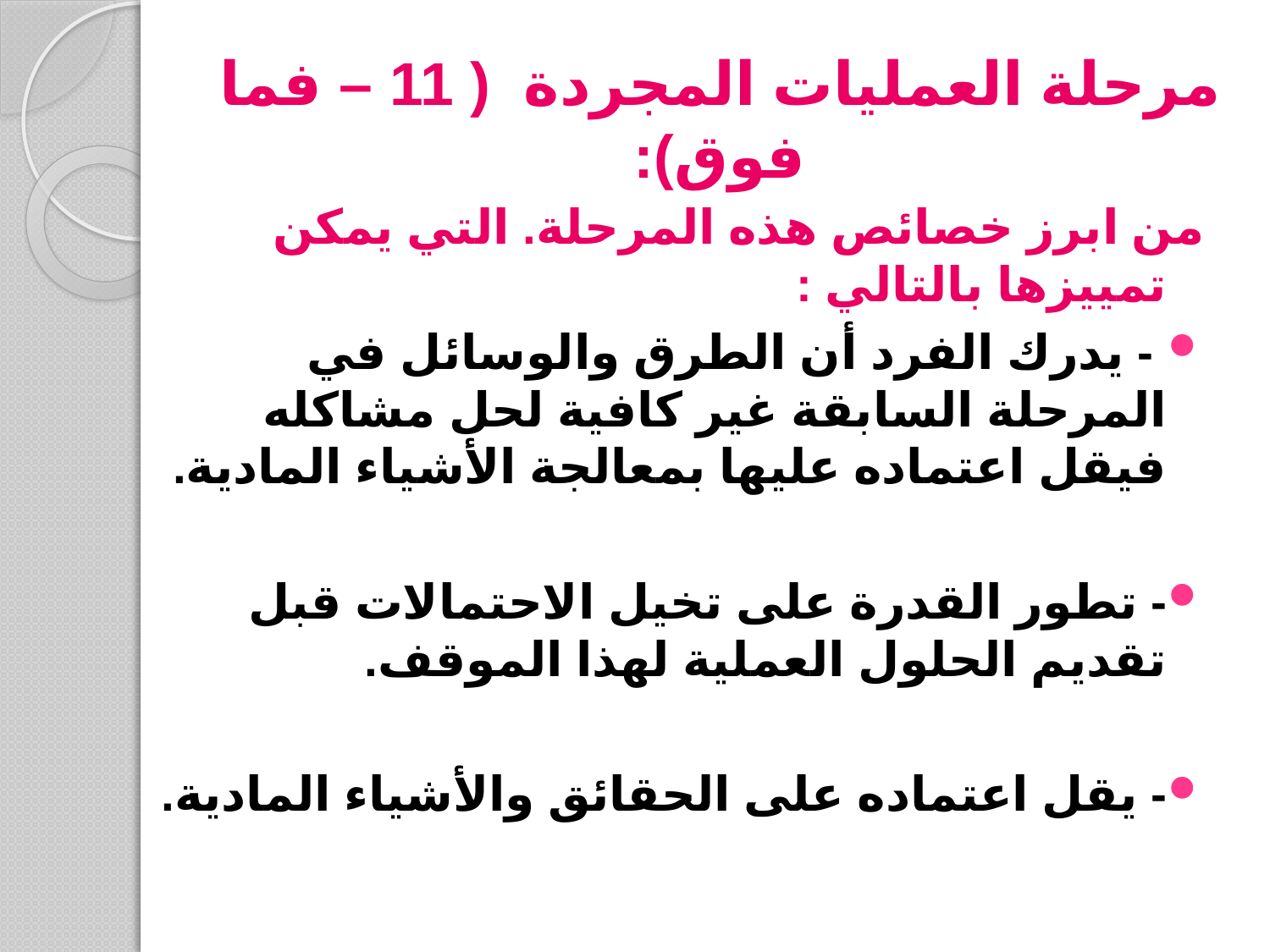

# مرحلة العمليات المجردة  ( 11 – فما فوق):
من ابرز خصائص هذه المرحلة. التي يمكن تمييزها بالتالي :
 - يدرك الفرد أن الطرق والوسائل في المرحلة السابقة غير كافية لحل مشاكله فيقل اعتماده عليها بمعالجة الأشياء المادية.

- تطور القدرة على تخيل الاحتمالات قبل تقديم الحلول العملية لهذا الموقف.

- يقل اعتماده على الحقائق والأشياء المادية.